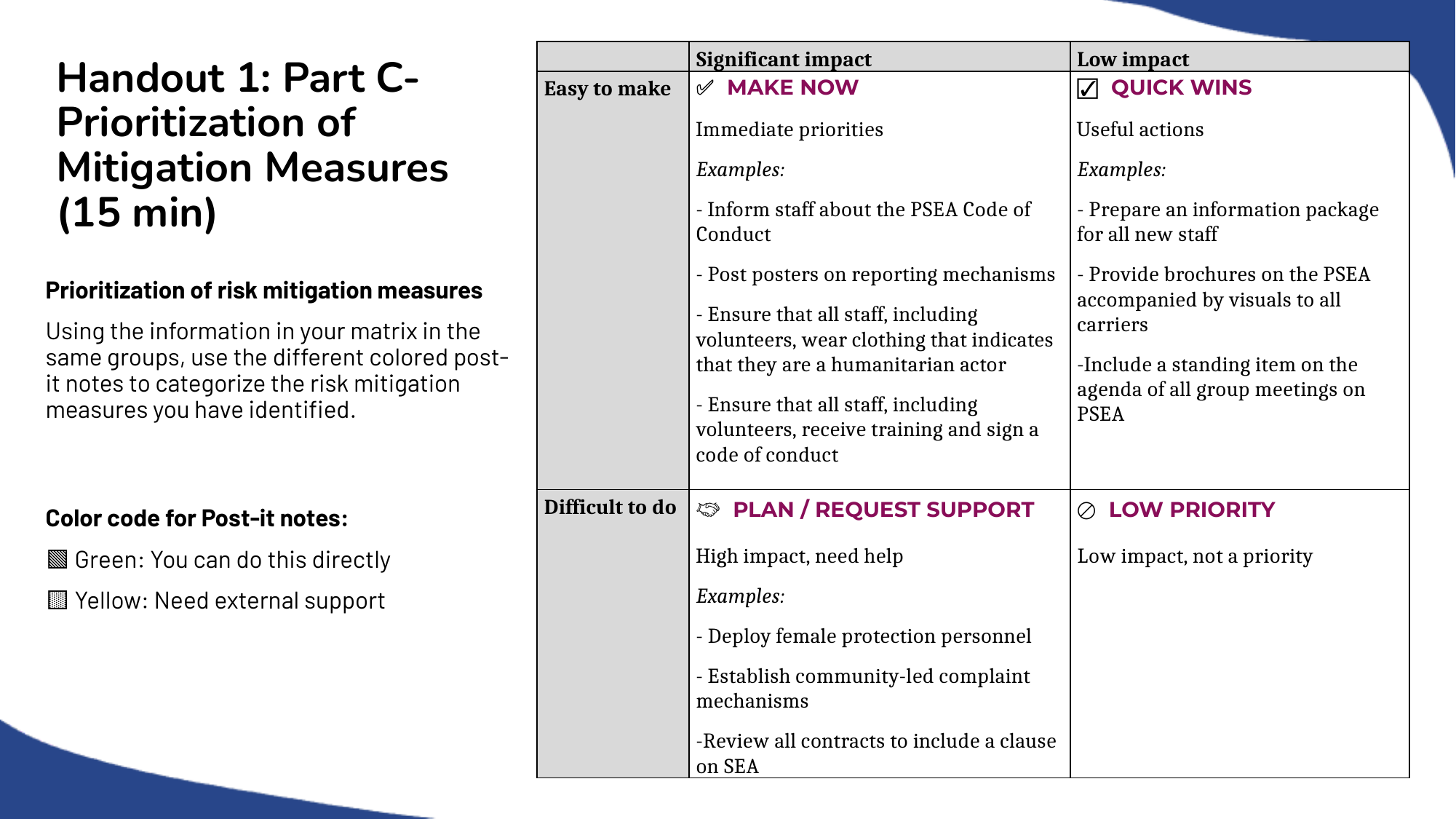

|  | Significant impact | Low impact |
| --- | --- | --- |
| Easy to make | ✅ MAKE NOW Immediate priorities Examples: - Inform staff about the PSEA Code of Conduct - Post posters on reporting mechanisms - Ensure that all staff, including volunteers, wear clothing that indicates that they are a humanitarian actor - Ensure that all staff, including volunteers, receive training and sign a code of conduct | ☑️ QUICK WINS Useful actions Examples: - Prepare an information package for all new staff - Provide brochures on the PSEA accompanied by visuals to all carriers -Include a standing item on the agenda of all group meetings on PSEA |
| Difficult to do | 🤝 PLAN / REQUEST SUPPORT High impact, need help Examples: - Deploy female protection personnel - Establish community-led complaint mechanisms -Review all contracts to include a clause on SEA | 🚫 LOW PRIORITY Low impact, not a priority |
# Handout 1: Part C-Prioritization of Mitigation Measures  (15 min)
Prioritization of risk mitigation measures
Using the information in your matrix in the same groups, use the different colored post-it notes to categorize the risk mitigation measures you have identified.

Color code for Post-it notes:
🟩 Green: You can do this directly
🟨 Yellow: Need external support